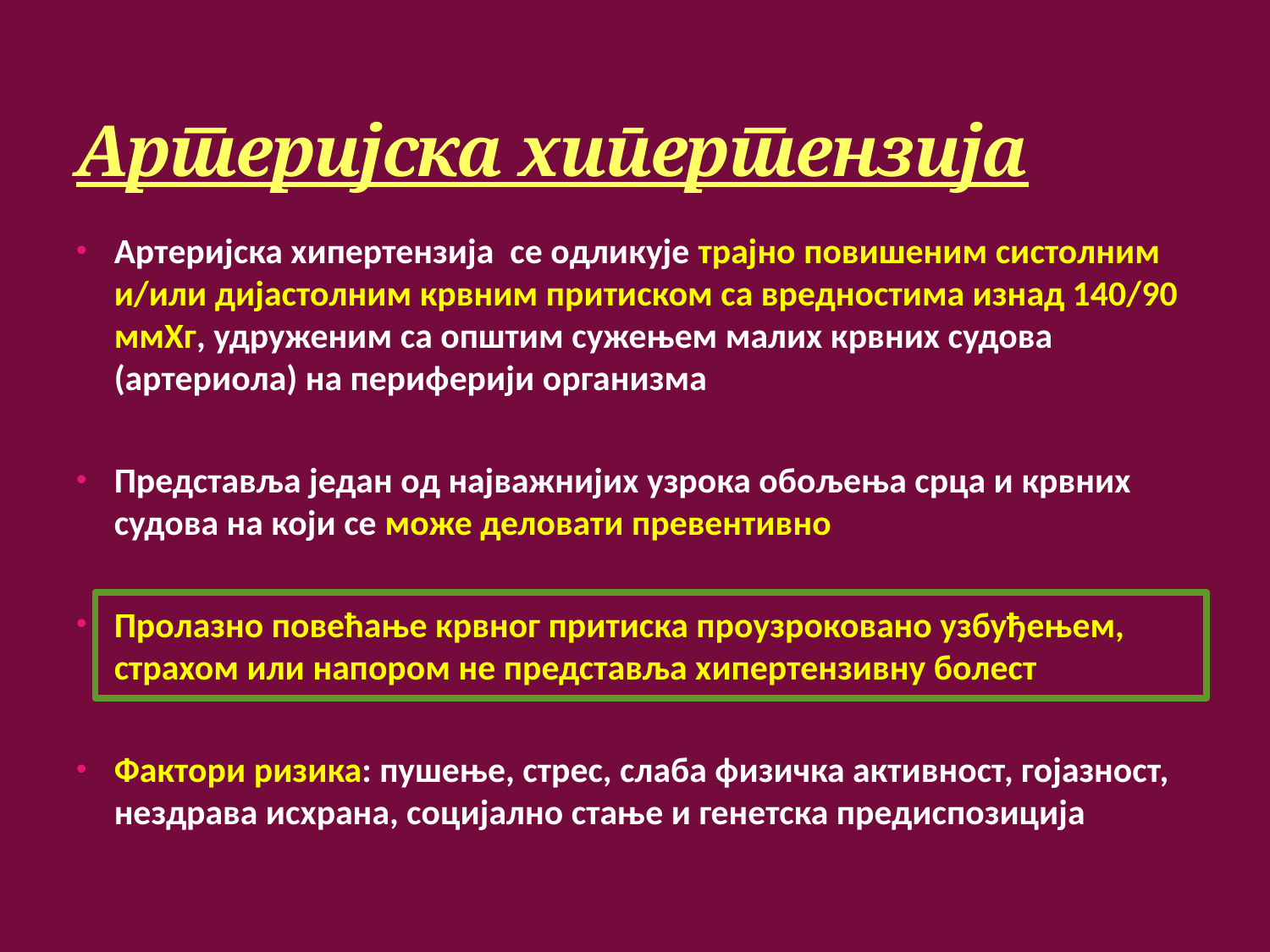

# Артеријска хипертензија
Артеријска хипертензија  се одликује трајно повишеним систолним  и/или дијастолним крвним притиском са вредностима изнад 140/90 ммХг, удруженим са општим сужењем малих крвних судова (артериола) на периферији организма

Представља један од најважнијих узрока обољења срца и крвних судова на који се може деловати превентивно

Пролазно повећање крвног притиска проузроковано узбуђењем, страхом или напором не представља хипертензивну болест

Фактори ризика: пушење, стрес, слаба физичка активност, гојазност, нездрава исхрана, социјално стање и генетска предиспозиција